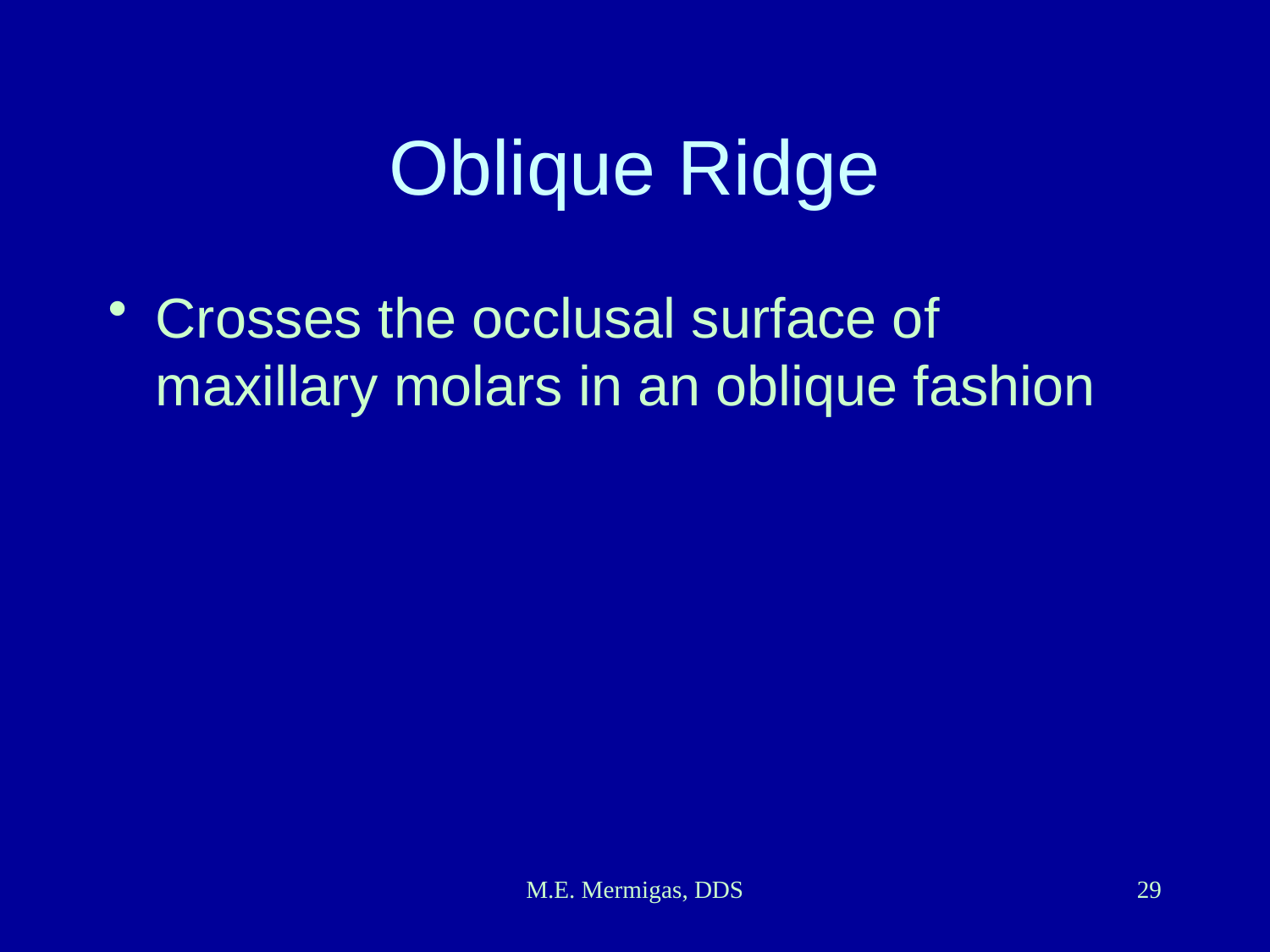

Crosses the occlusal surface of maxillary molars in an oblique fashion
# Oblique Ridge
M.E. Mermigas, DDS
29